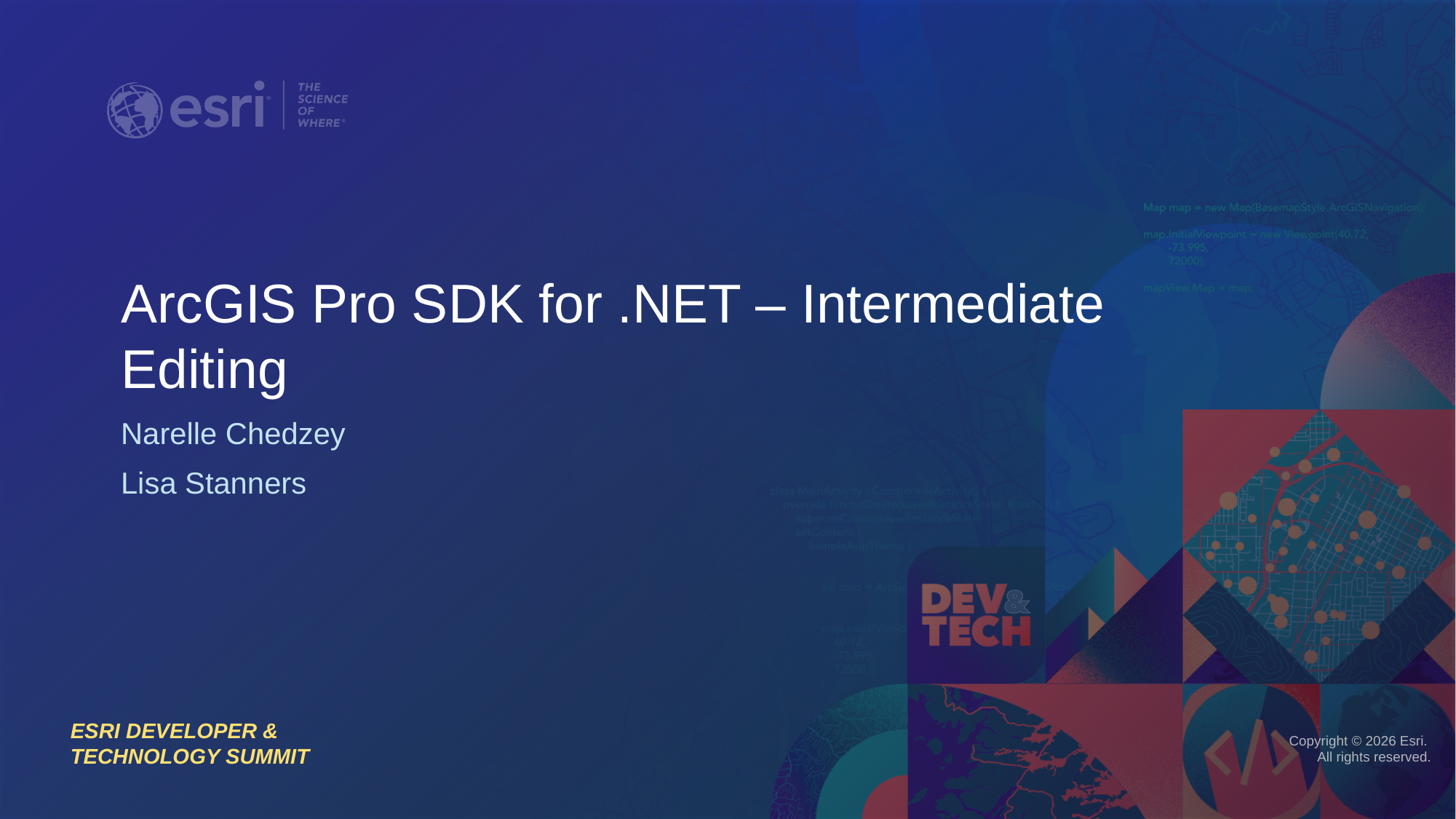

# ArcGIS Pro SDK for .NET – Intermediate Editing
Narelle Chedzey
Lisa Stanners